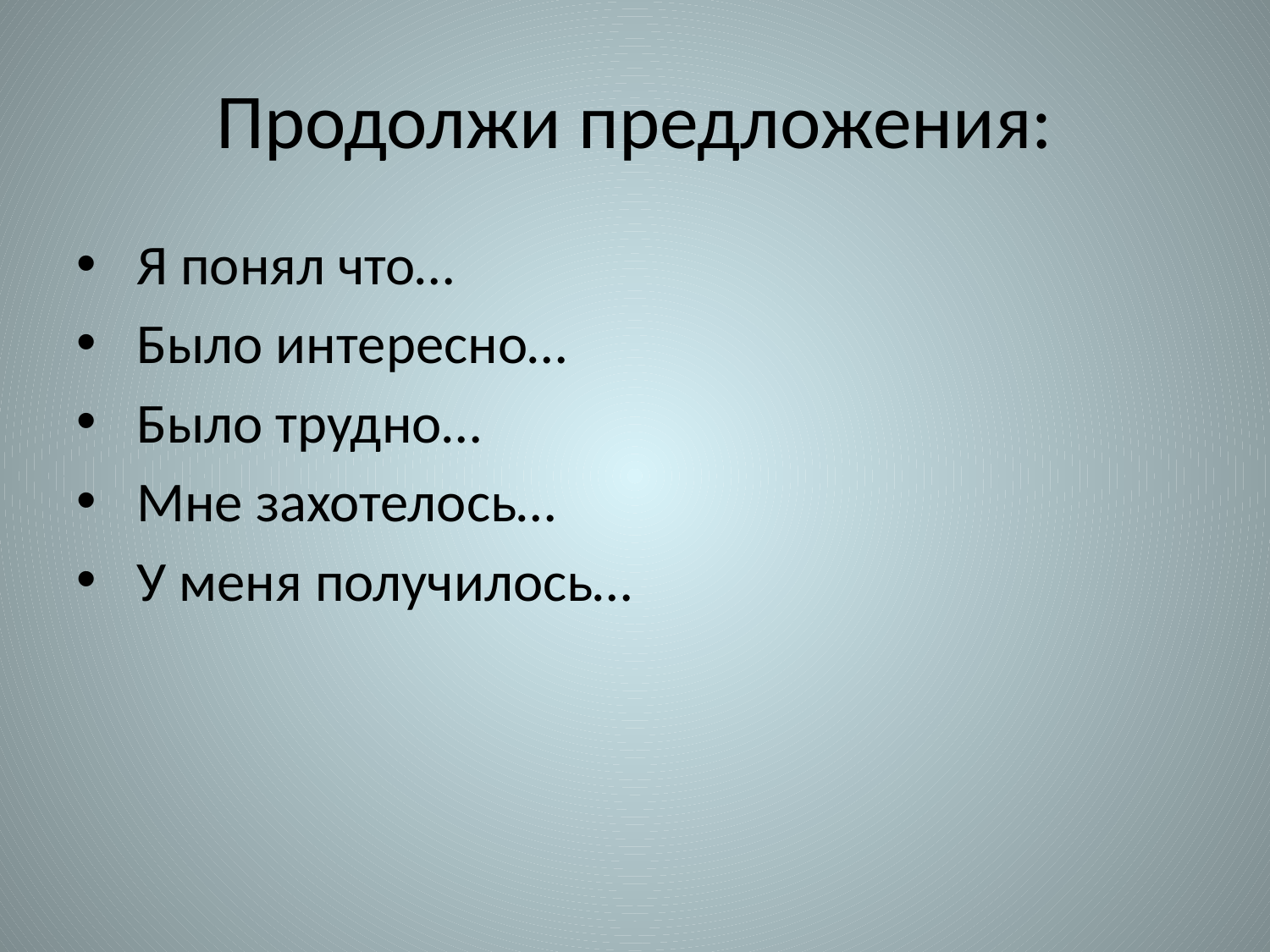

# Продолжи предложения:
 Я понял что…
 Было интересно…
 Было трудно…
 Мне захотелось…
 У меня получилось…